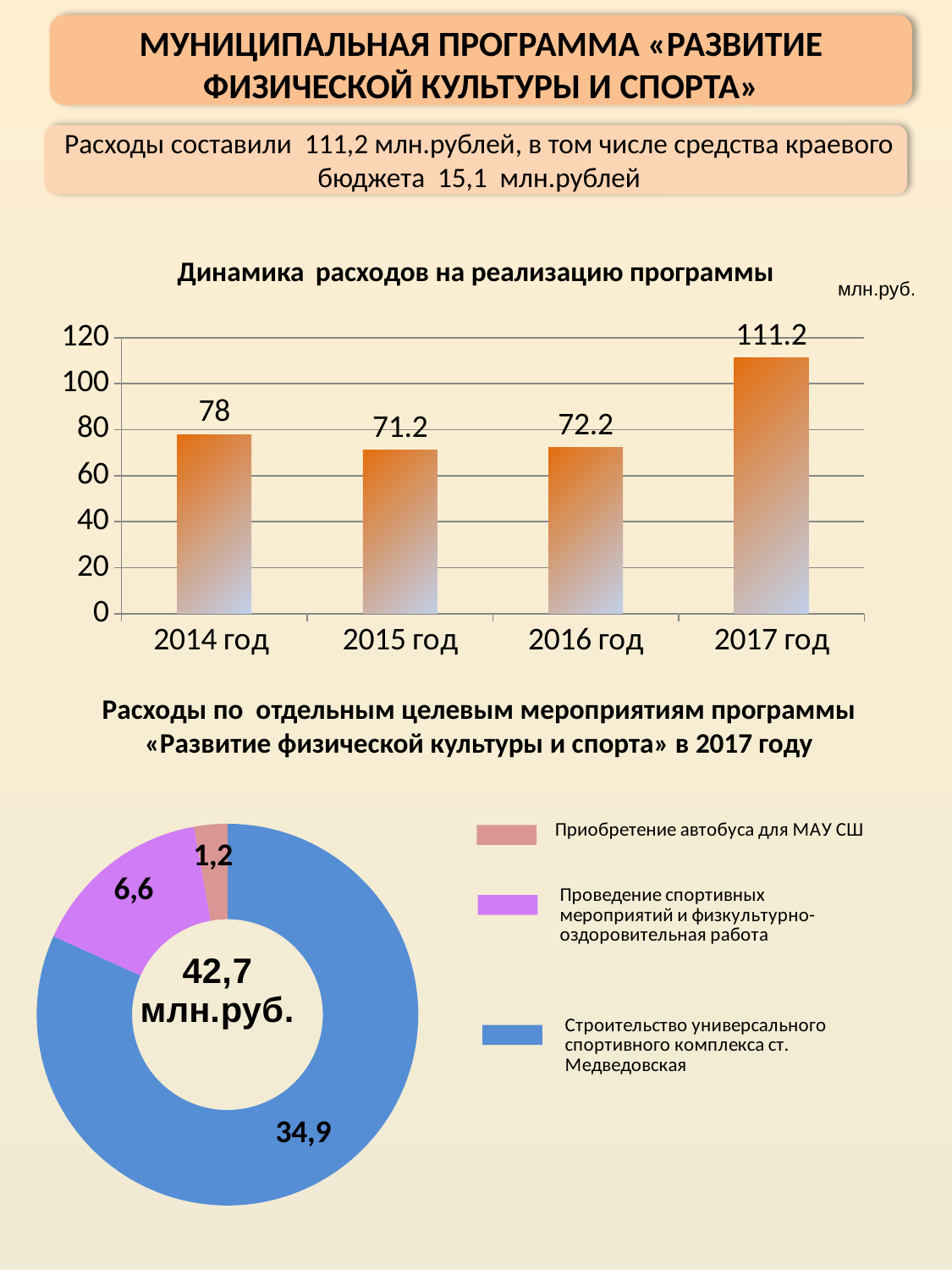

МУНИЦИПАЛЬНАЯ ПРОГРАММА «РАЗВИТИЕ ФИЗИЧЕСКОЙ КУЛЬТУРЫ И СПОРТА»
Расходы составили  111,2 млн.рублей, в том числе средства краевого бюджета  15,1  млн.рублей

Динамика  расходов на реализацию программы
млн.руб.

### Chart

| Category | Ряд 1 |
|---|---|
| 2014 год  | 78.0 |
| 2015 год | 71.2 |
| 2016 год | 72.2 |
| 2017 год | 111.2 |
Расходы по  отдельным целевым мероприятиям программы «Развитие физической культуры и спорта» в 2017 году

### Chart

| Category |  продажи |
|---|---|
| Спорткомплекс | 0.34900000000000003 |
| меропрития | 0.066 |
| Автобус | 0.012 |